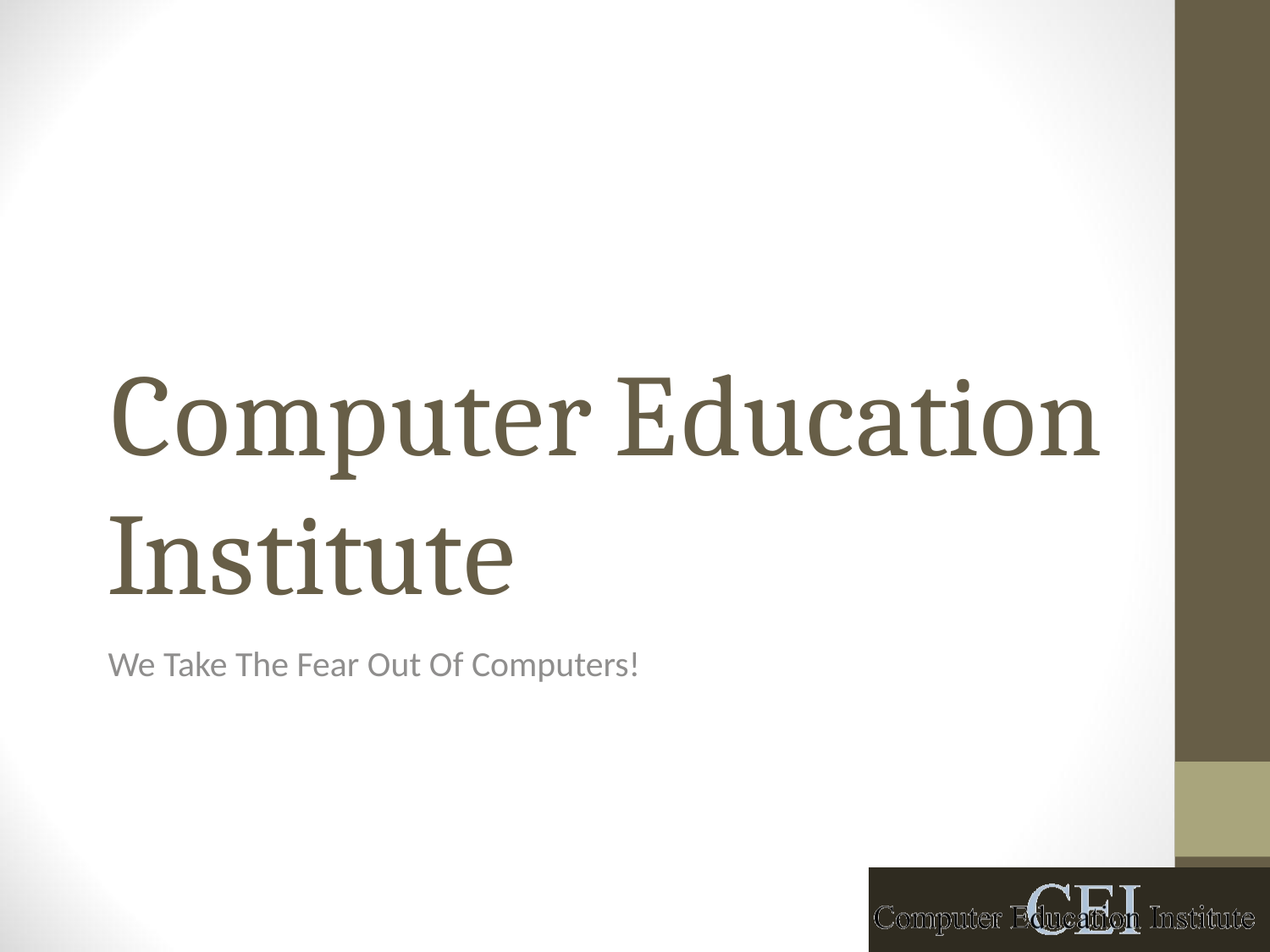

# Computer Education Institute
We Take The Fear Out Of Computers!